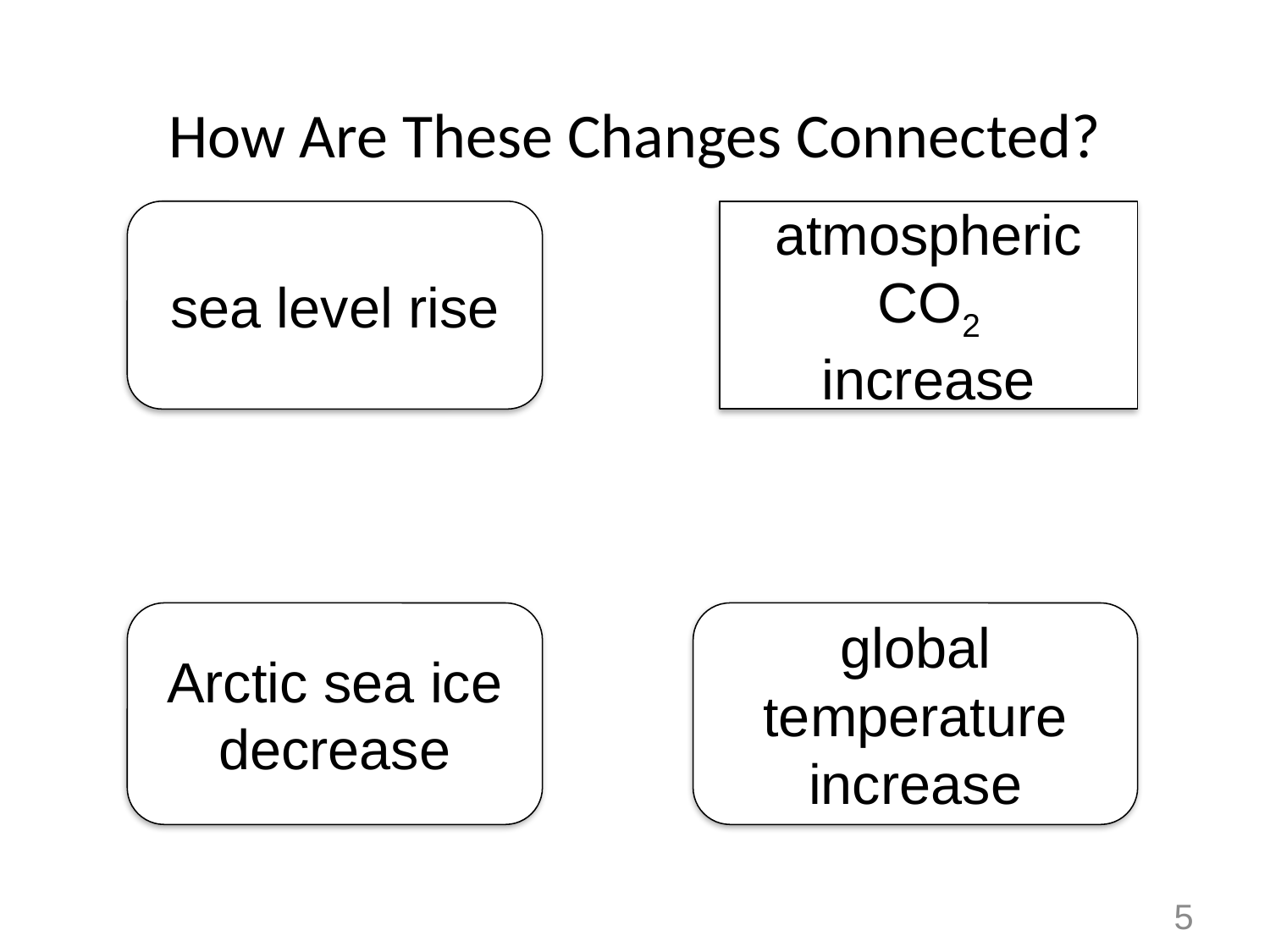

# How Are These Changes Connected?
sea level rise
atmospheric CO2
increase
Arctic sea ice decrease
global temperature increase
5